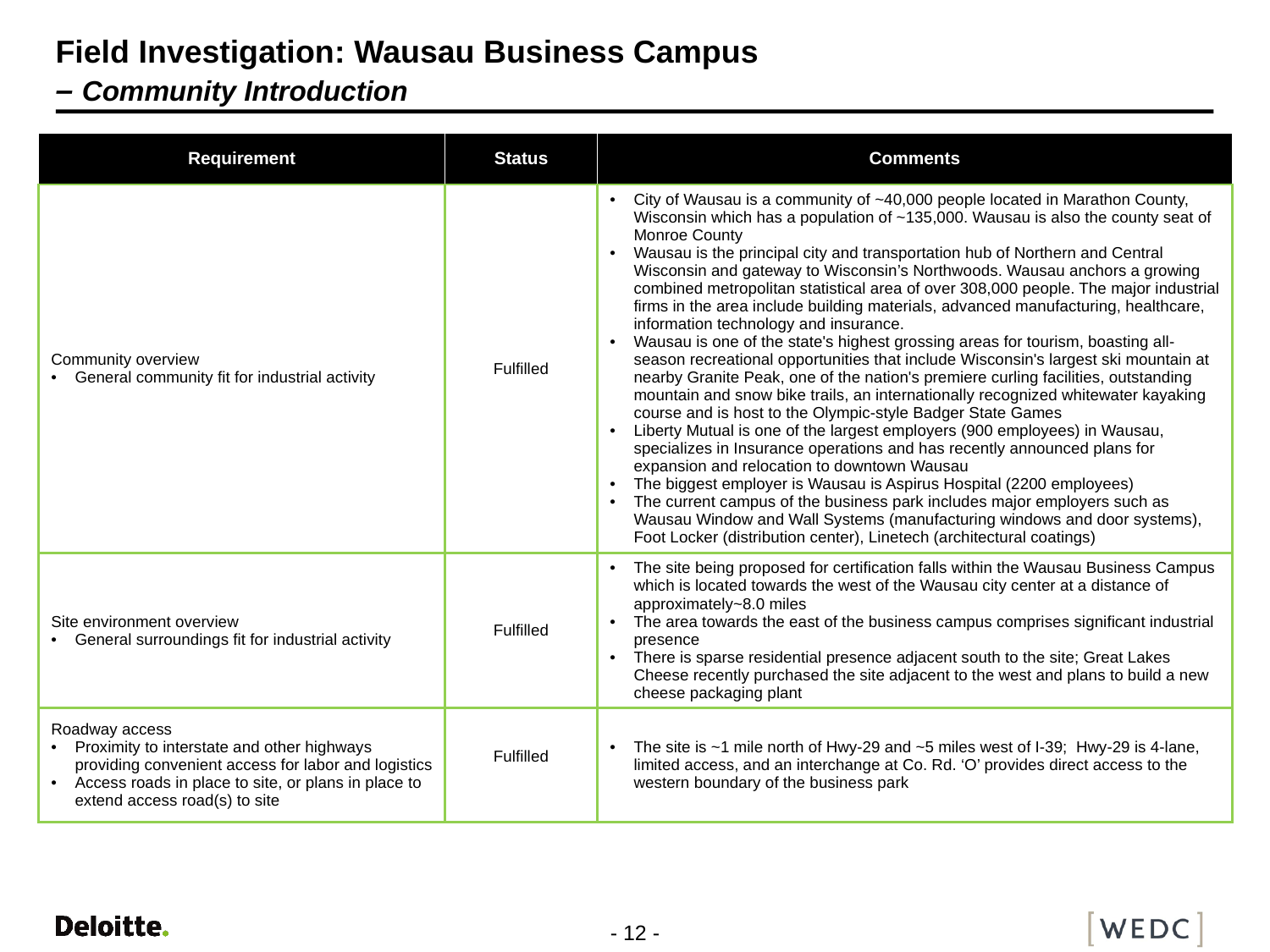

# Field Investigation: Wausau Business Campus – Community Introduction
| Requirement | Status | Comments |
| --- | --- | --- |
| Community overview General community fit for industrial activity | Fulfilled | City of Wausau is a community of ~40,000 people located in Marathon County, Wisconsin which has a population of ~135,000. Wausau is also the county seat of Monroe County Wausau is the principal city and transportation hub of Northern and Central Wisconsin and gateway to Wisconsin’s Northwoods. Wausau anchors a growing combined metropolitan statistical area of over 308,000 people. The major industrial firms in the area include building materials, advanced manufacturing, healthcare, information technology and insurance.  Wausau is one of the state's highest grossing areas for tourism, boasting all-season recreational opportunities that include Wisconsin's largest ski mountain at nearby Granite Peak, one of the nation's premiere curling facilities, outstanding mountain and snow bike trails, an internationally recognized whitewater kayaking course and is host to the Olympic-style Badger State Games Liberty Mutual is one of the largest employers (900 employees) in Wausau, specializes in Insurance operations and has recently announced plans for expansion and relocation to downtown Wausau The biggest employer is Wausau is Aspirus Hospital (2200 employees) The current campus of the business park includes major employers such as Wausau Window and Wall Systems (manufacturing windows and door systems), Foot Locker (distribution center), Linetech (architectural coatings) |
| Site environment overview General surroundings fit for industrial activity | Fulfilled | The site being proposed for certification falls within the Wausau Business Campus which is located towards the west of the Wausau city center at a distance of approximately~8.0 miles The area towards the east of the business campus comprises significant industrial presence There is sparse residential presence adjacent south to the site; Great Lakes Cheese recently purchased the site adjacent to the west and plans to build a new cheese packaging plant |
| Roadway access Proximity to interstate and other highways providing convenient access for labor and logistics Access roads in place to site, or plans in place to extend access road(s) to site | Fulfilled | The site is ~1 mile north of Hwy-29 and ~5 miles west of I-39; Hwy-29 is 4-lane, limited access, and an interchange at Co. Rd. ‘O’ provides direct access to the western boundary of the business park |